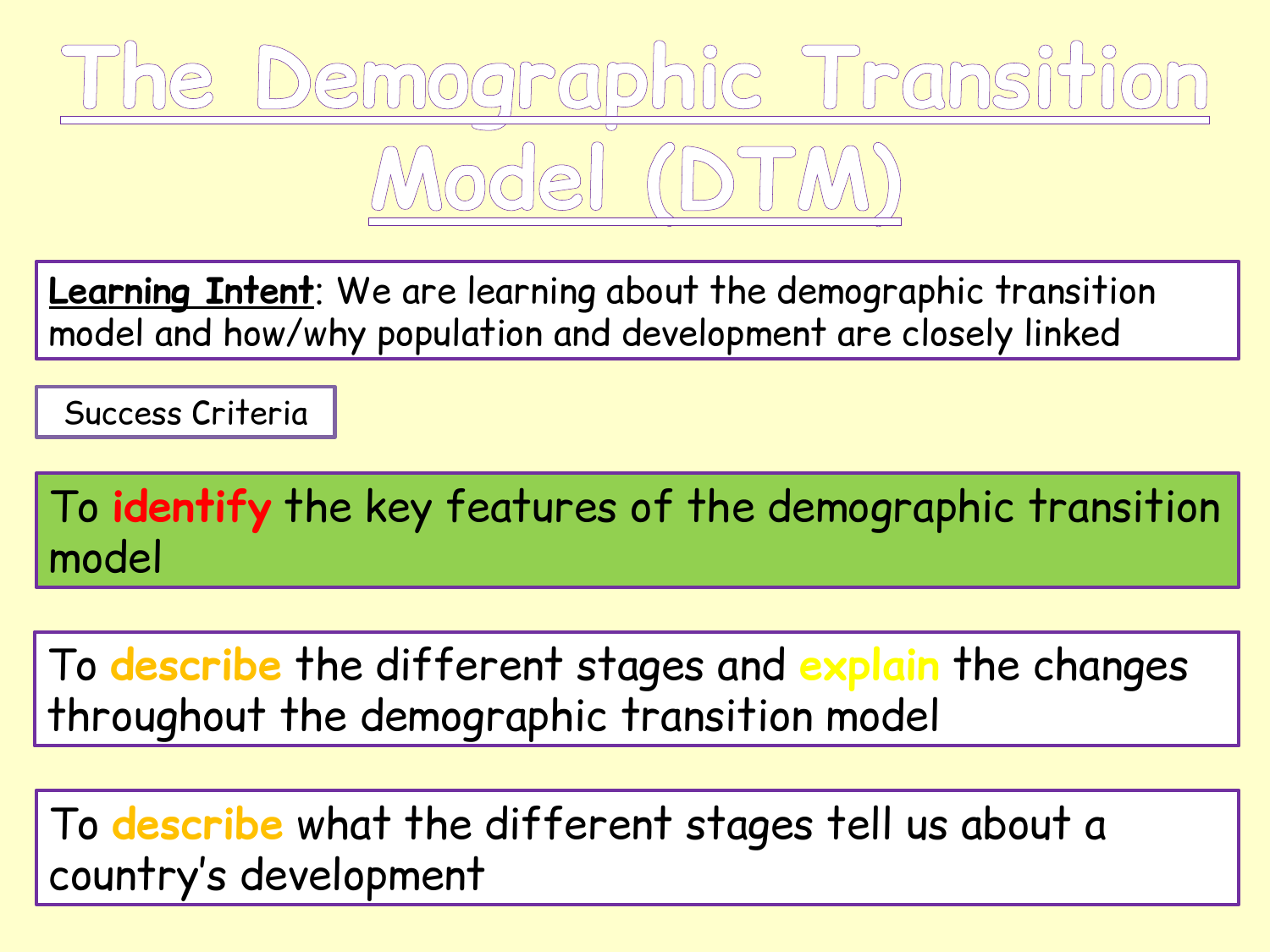

The Demographic Transition Model (DTM)
Learning Intent: We are learning about the demographic transition model and how/why population and development are closely linked
Success Criteria
To identify the key features of the demographic transition model
To describe the different stages and explain the changes throughout the demographic transition model
To describe what the different stages tell us about a country’s development